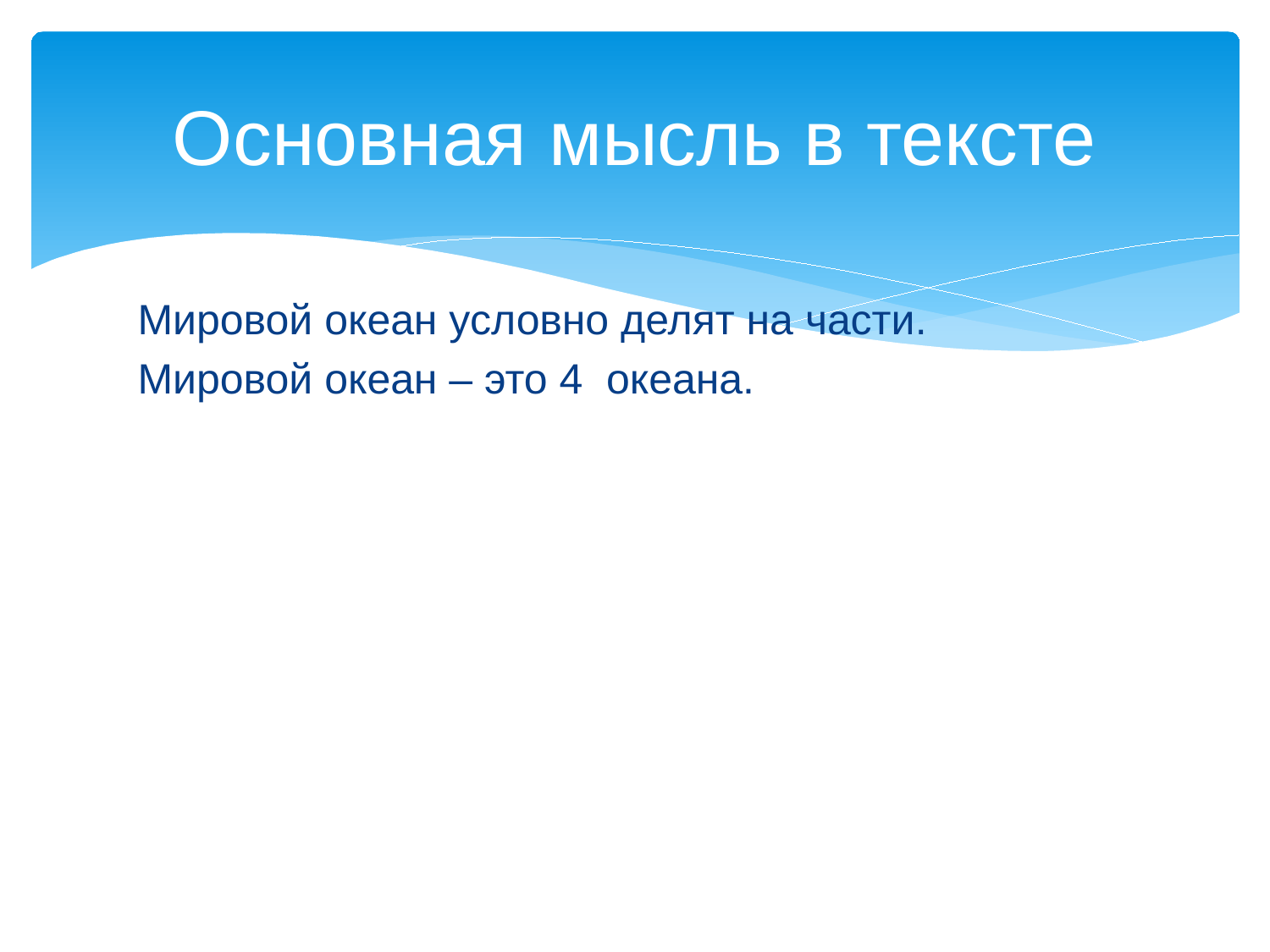

# Основная мысль в тексте
Мировой океан условно делят на части.
Мировой океан – это 4  океана.